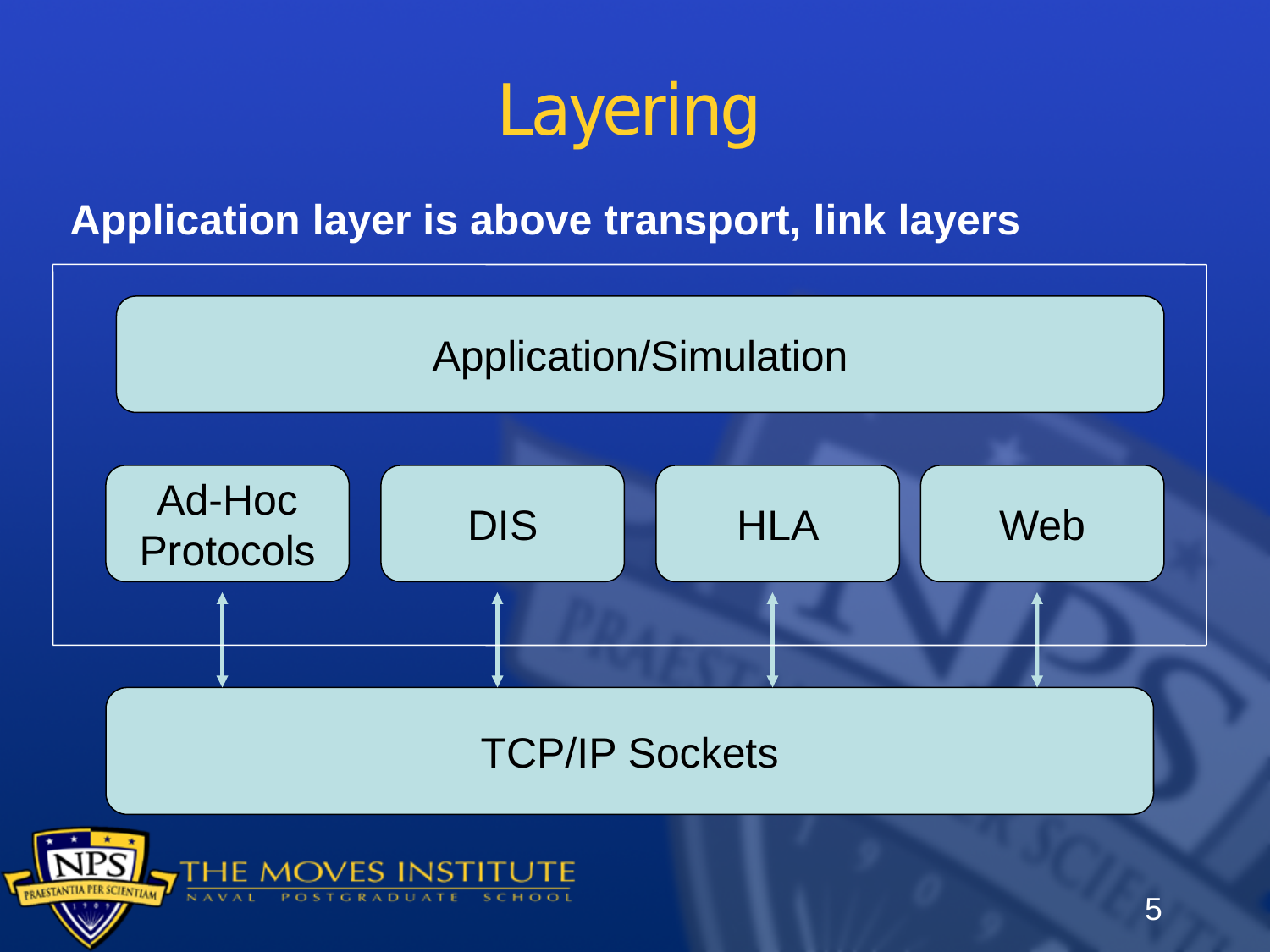

# Layering
 Application layer is above transport, link layers

Application/Simulation
Ad-Hoc
Protocols
DIS
HLA
Web

TCP/IP Sockets
5